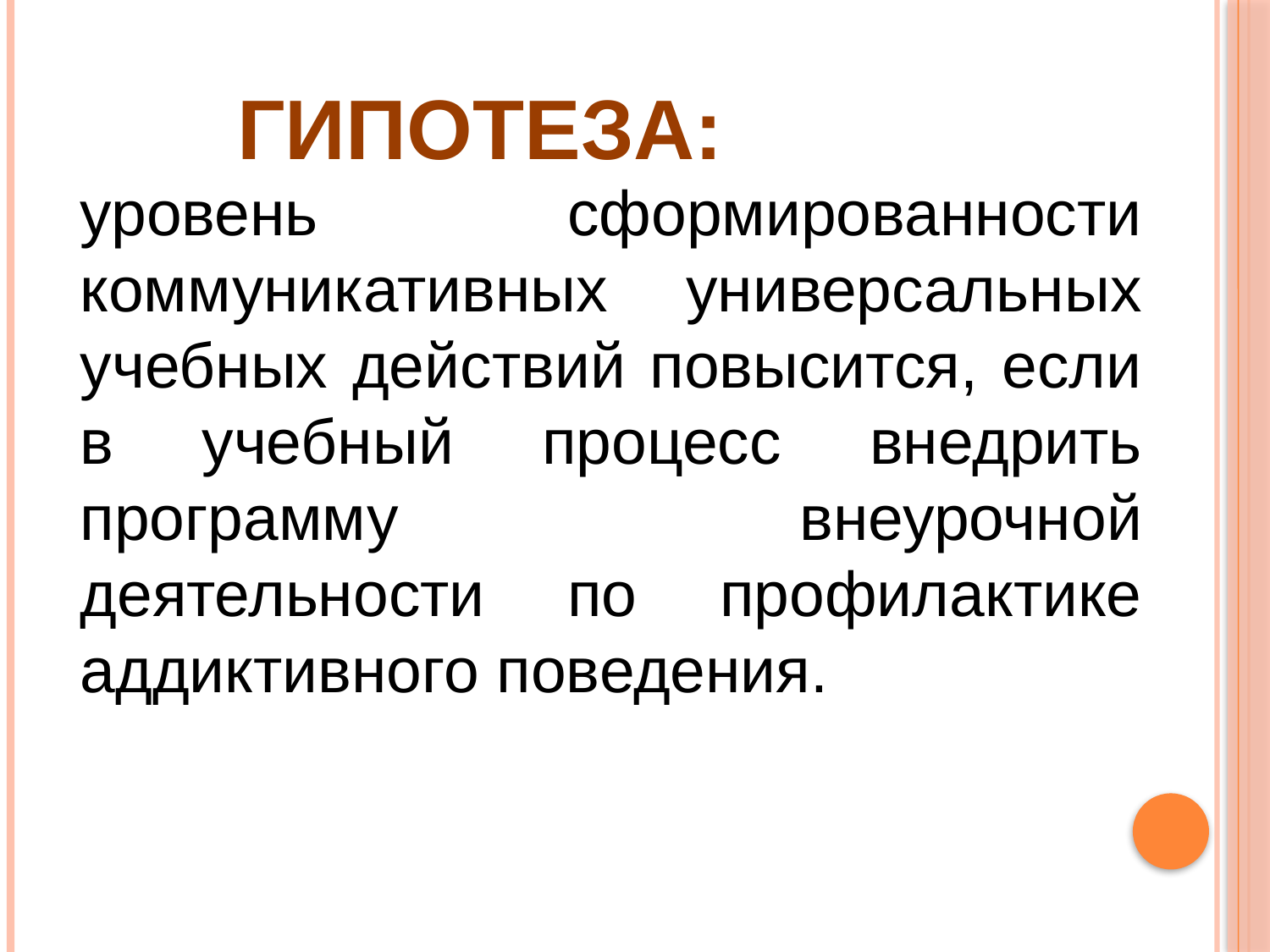

# Гипотеза:
уровень сформированности коммуникативных универсальных учебных действий повысится, если в учебный процесс внедрить программу внеурочной деятельности по профилактике аддиктивного поведения.